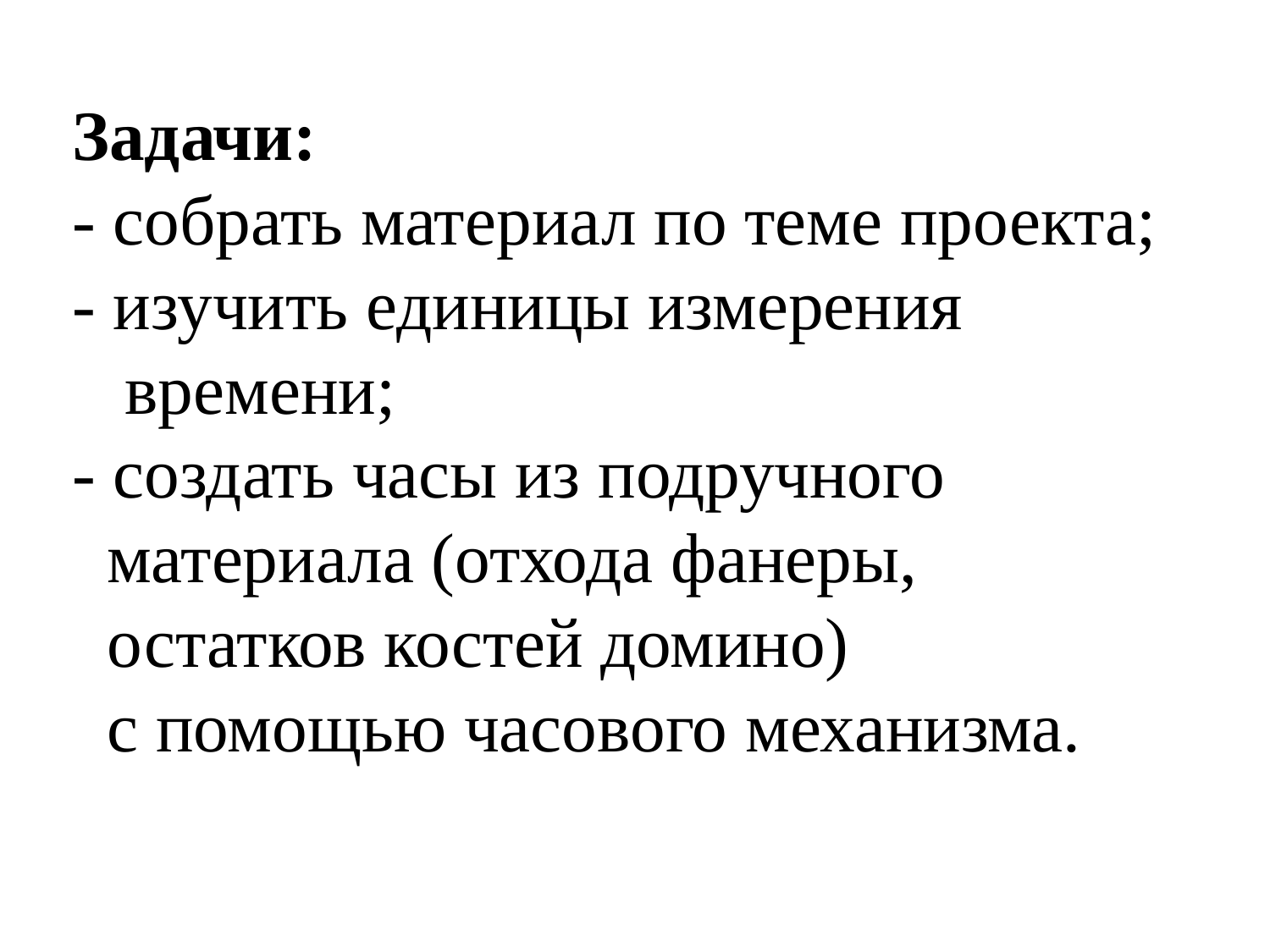

# Задачи: - собрать материал по теме проекта; - изучить единицы измерения времени; - создать часы из подручного материала (отхода фанеры, остатков костей домино) с помощью часового механизма.